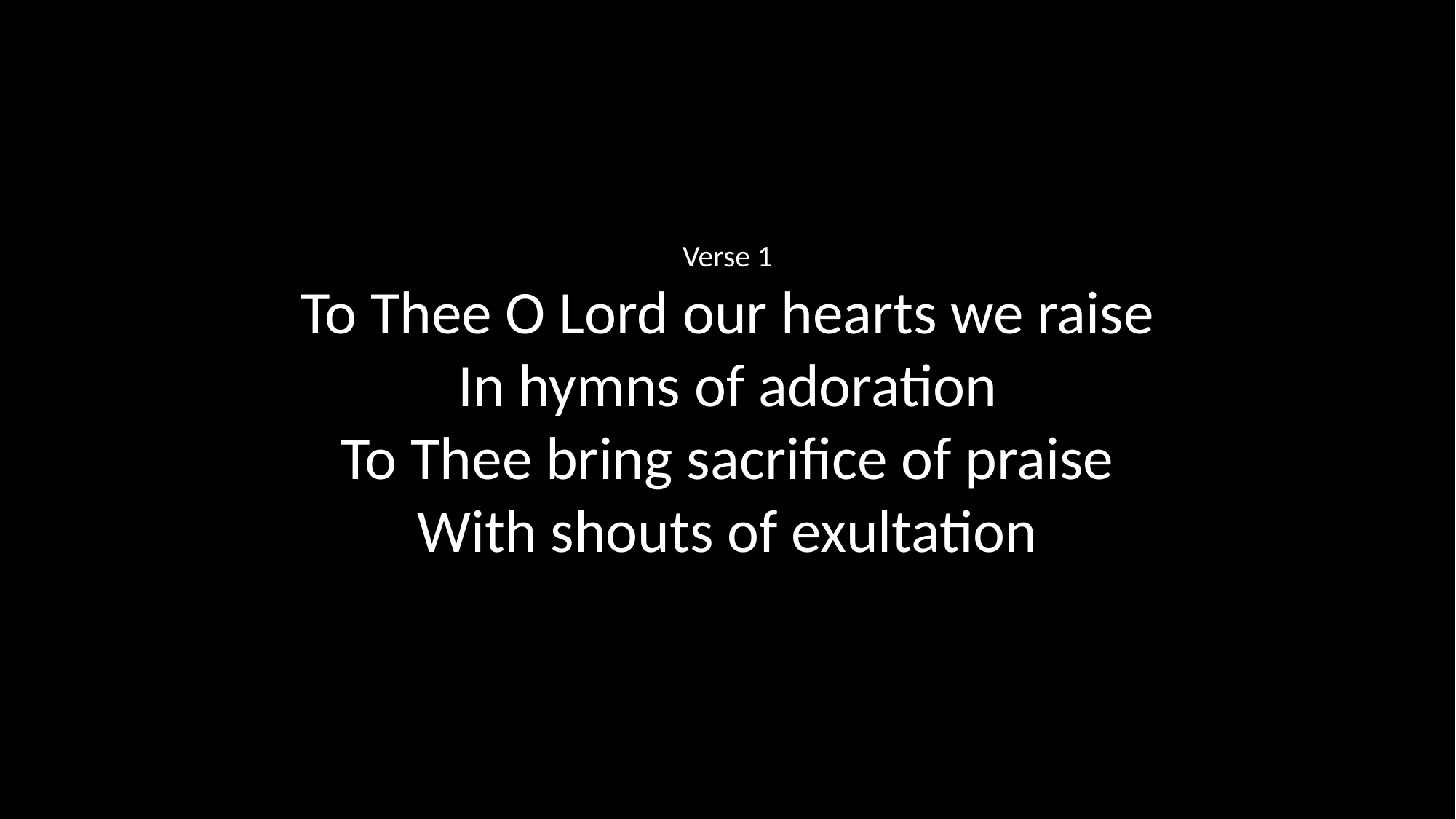

Verse 1
To Thee O Lord our hearts we raise
In hymns of adoration
To Thee bring sacrifice of praise
With shouts of exultation